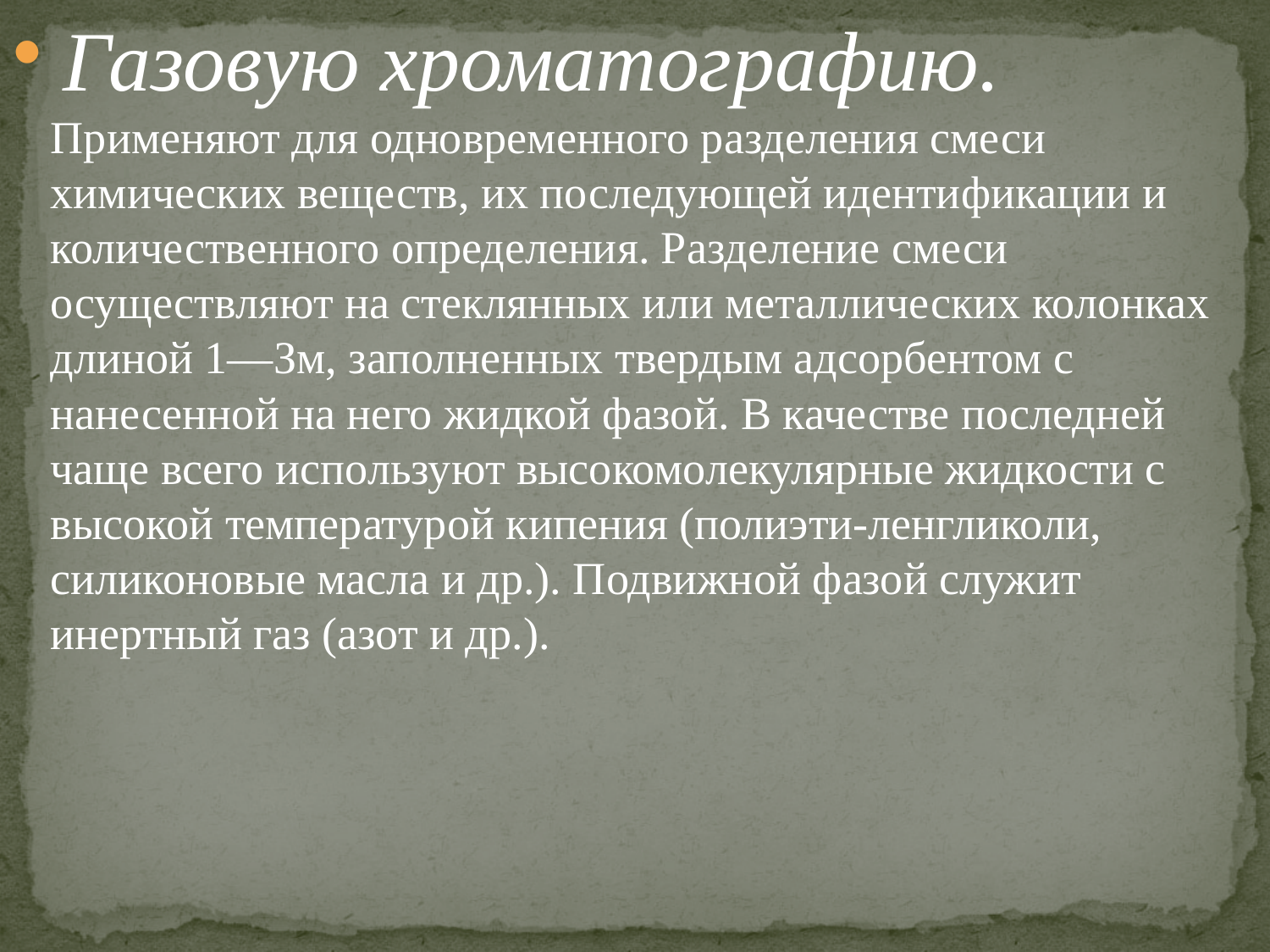

Газовую хроматографию.      Применяют для одновременного разделения смеси химических веществ, их последующей идентификации и количественного определения. Разделение смеси осуществляют на стеклянных или металлических колонках длиной 1—Зм, заполненных твердым адсорбентом с нанесенной на него жидкой фазой. В качестве последней чаще всего используют высокомолекулярные жидкости с высокой температурой кипения (полиэти-ленгликоли, силиконовые масла и др.). Подвижной фазой служит инертный газ (азот и др.).